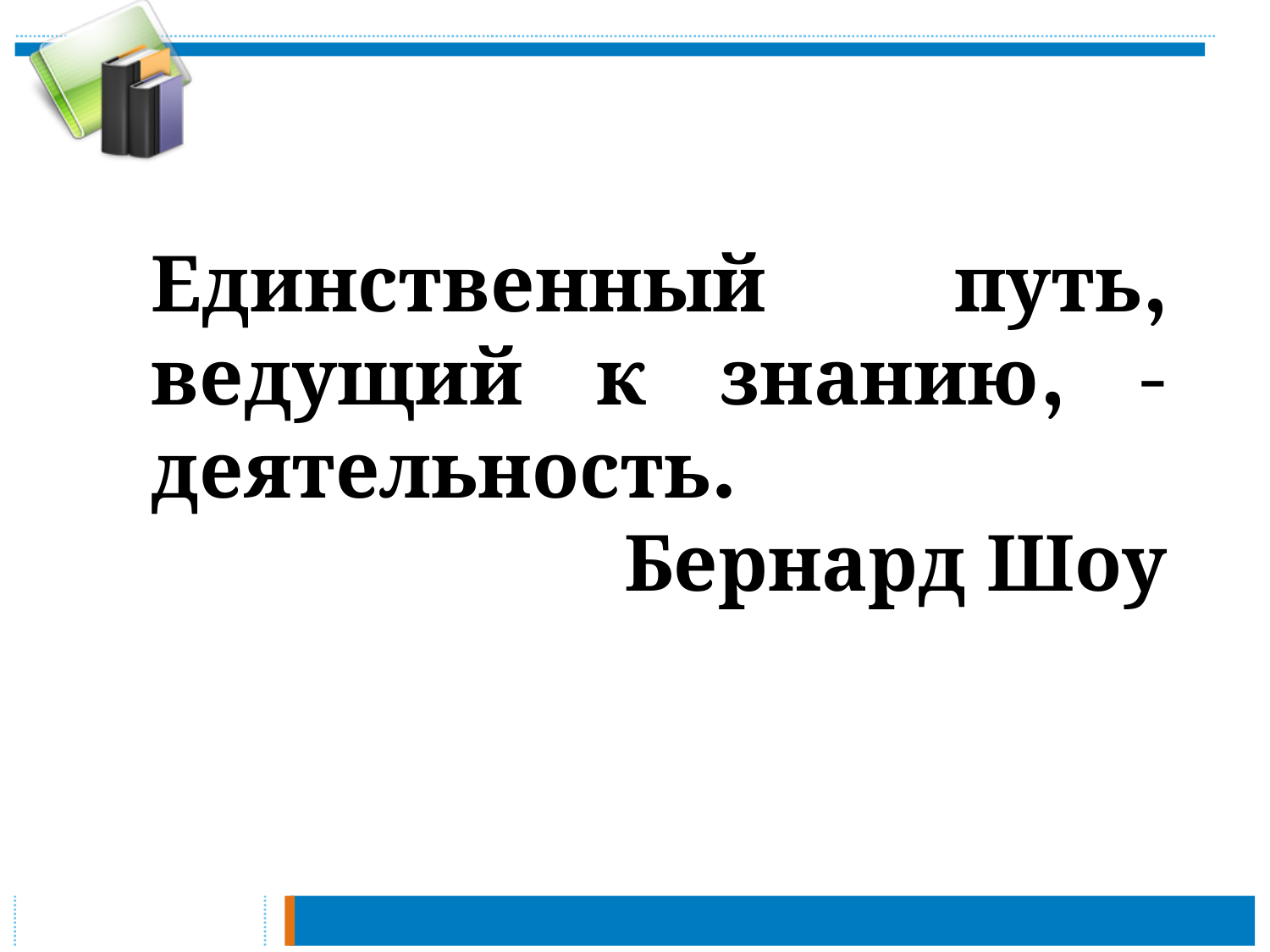

Единственный путь, ведущий к знанию, - деятельность.
Бернард Шоу